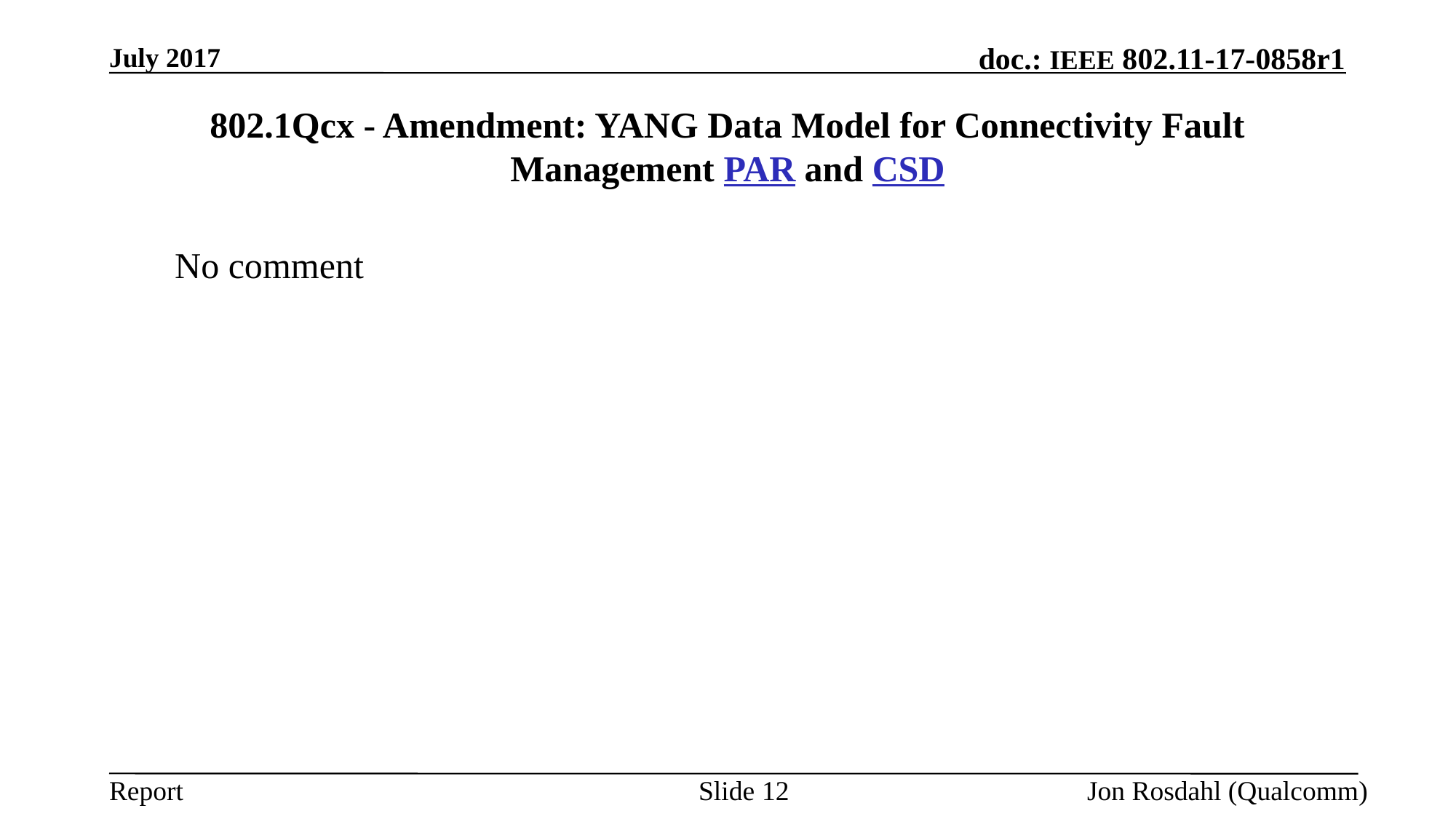

July 2017
# 802.1Qcx - Amendment: YANG Data Model for Connectivity Fault Management PAR and CSD
No comment
Slide 12
Jon Rosdahl (Qualcomm)